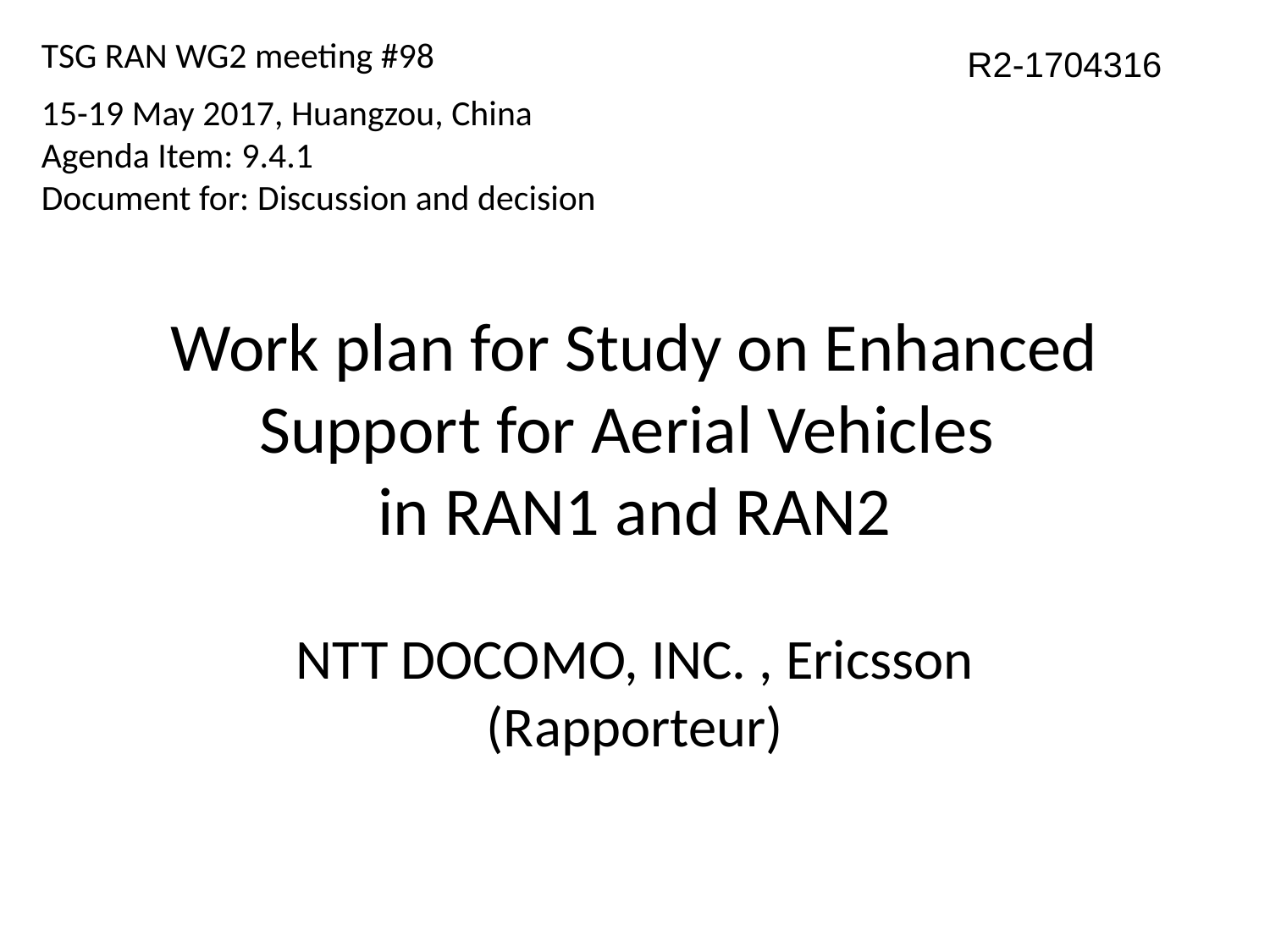

TSG RAN WG2 meeting #98
15-19 May 2017, Huangzou, China
Agenda Item: 9.4.1
Document for: Discussion and decision
R2-1704316
# Work plan for Study on Enhanced Support for Aerial Vehicles in RAN1 and RAN2
NTT DOCOMO, INC. , Ericsson
(Rapporteur)